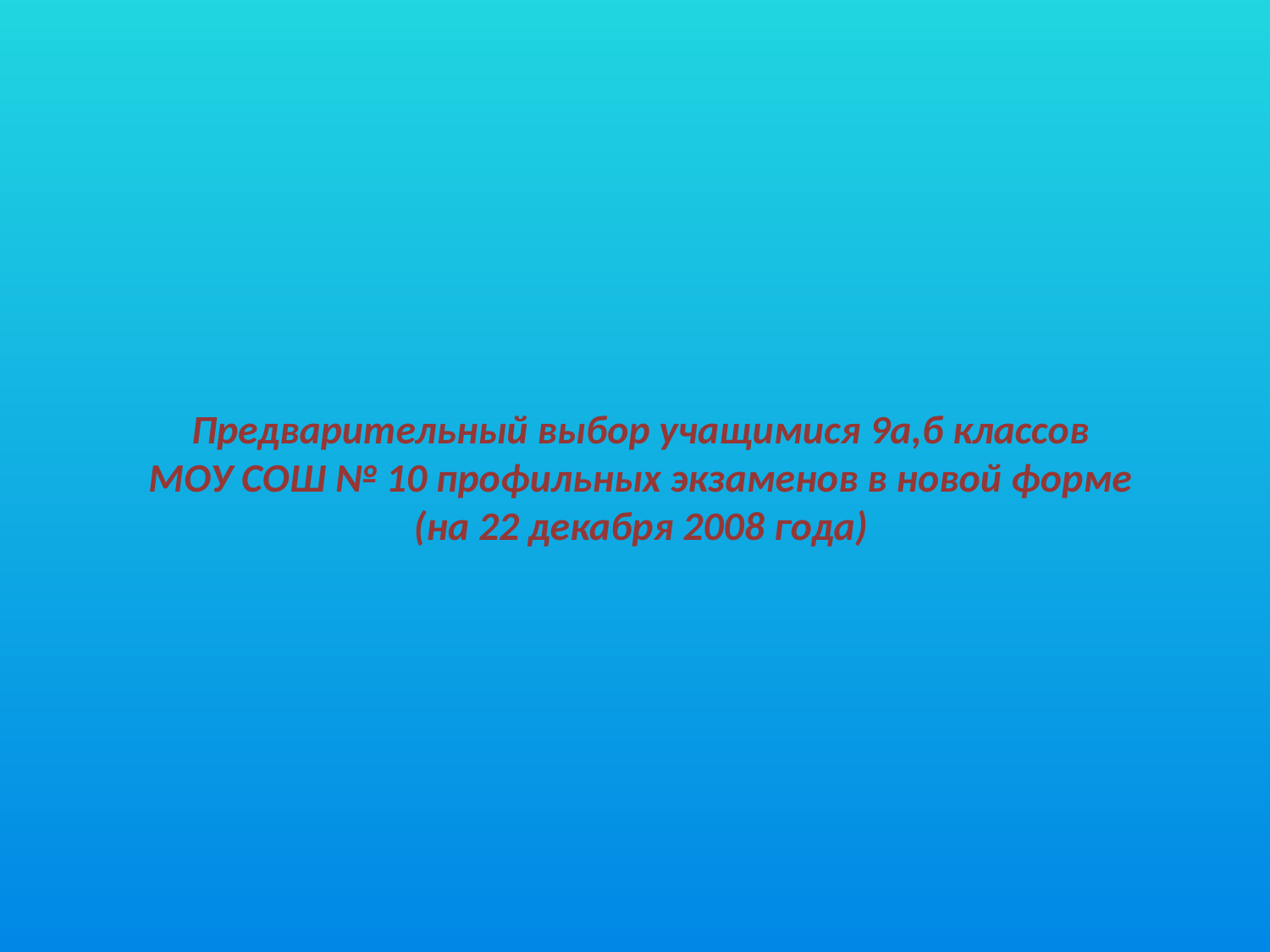

# Предварительный выбор учащимися 9а,б классов МОУ СОШ № 10 профильных экзаменов в новой форме (на 22 декабря 2008 года)